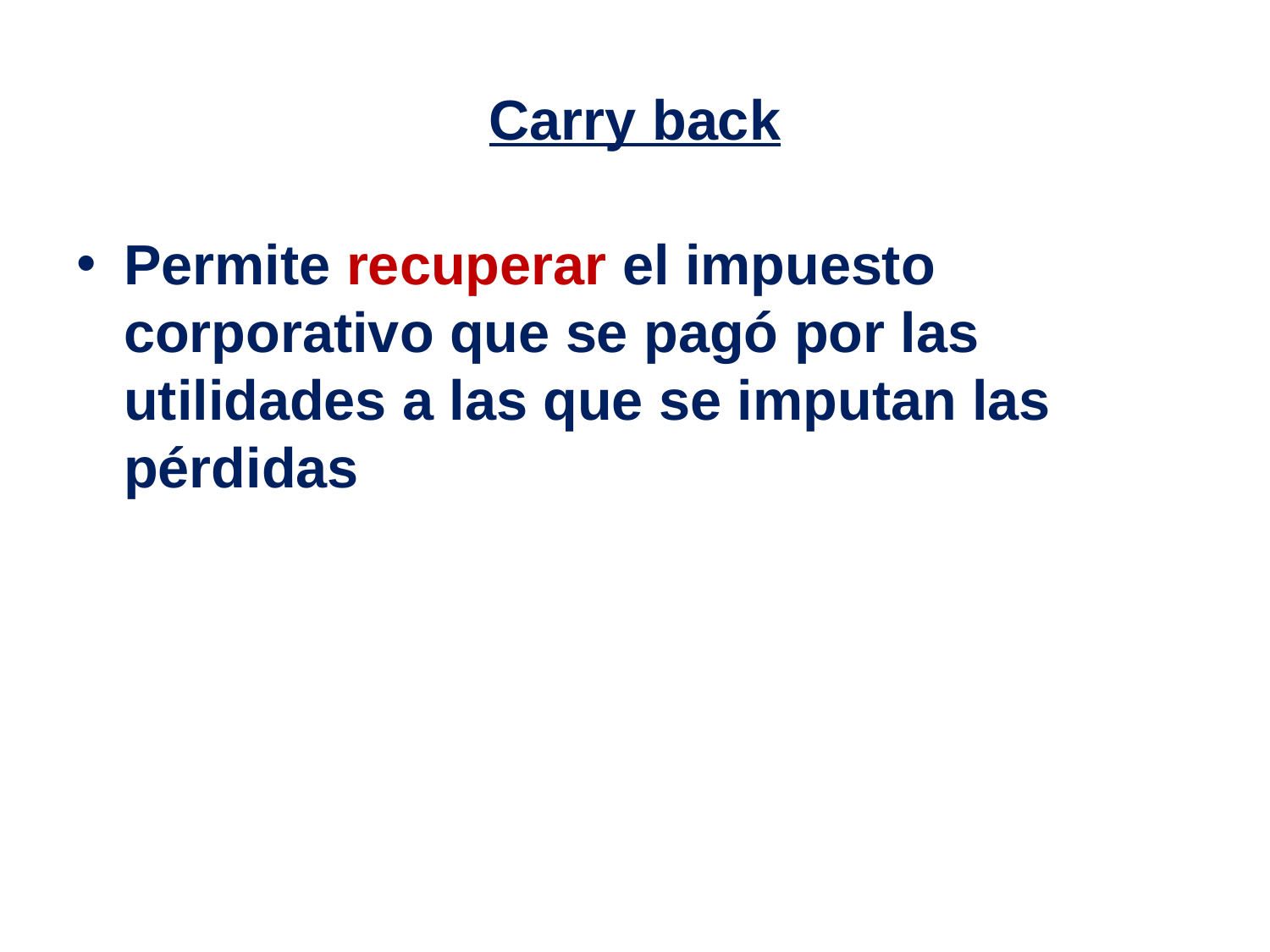

# Carry back
Permite recuperar el impuesto corporativo que se pagó por las utilidades a las que se imputan las pérdidas